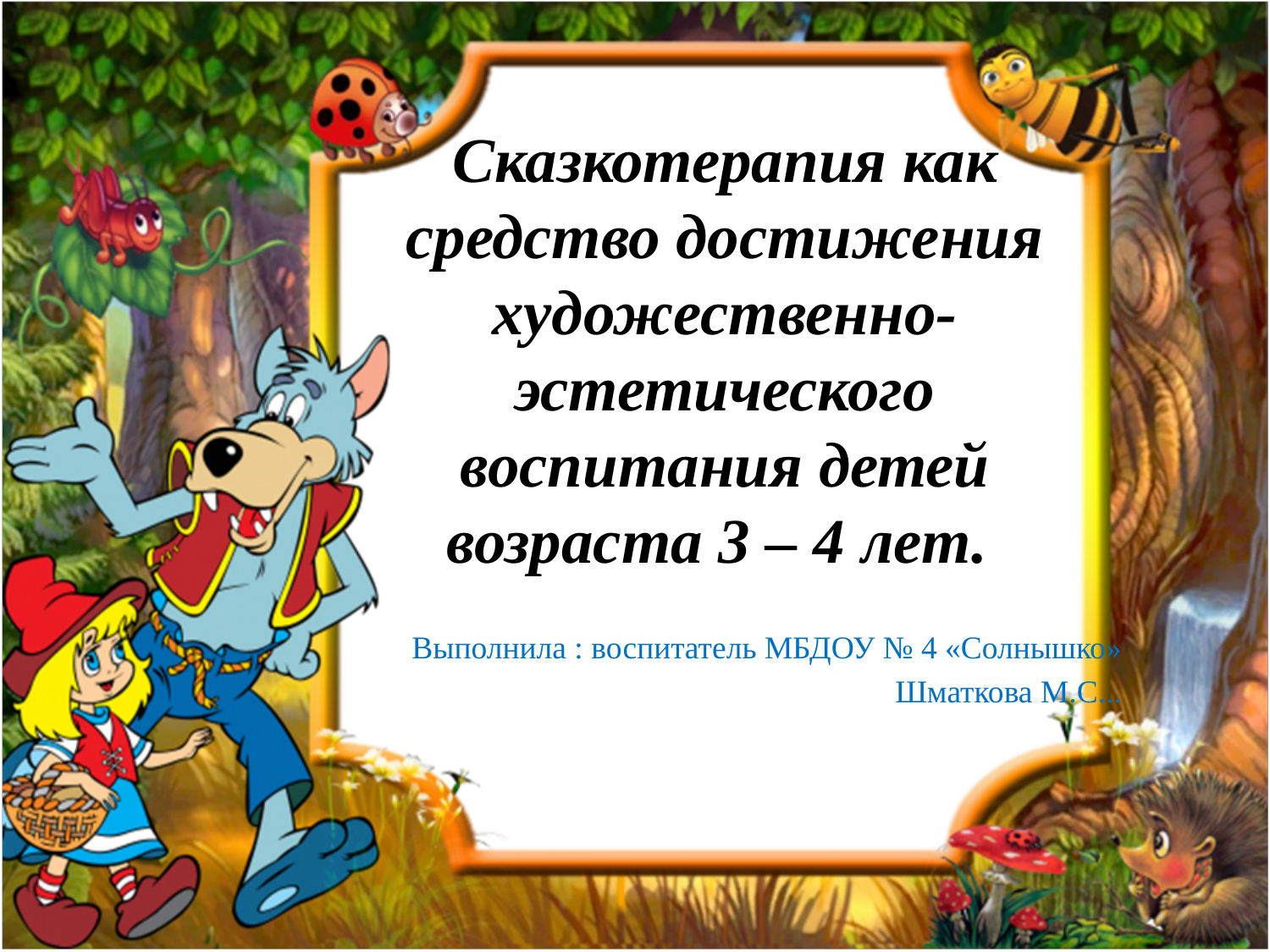

# Сказкотерапия как средство достижения художественно-эстетического воспитания детей возраста 3 – 4 лет.

Выполнила : воспитатель МБДОУ № 4 «Солнышко»
Шматкова М.С...